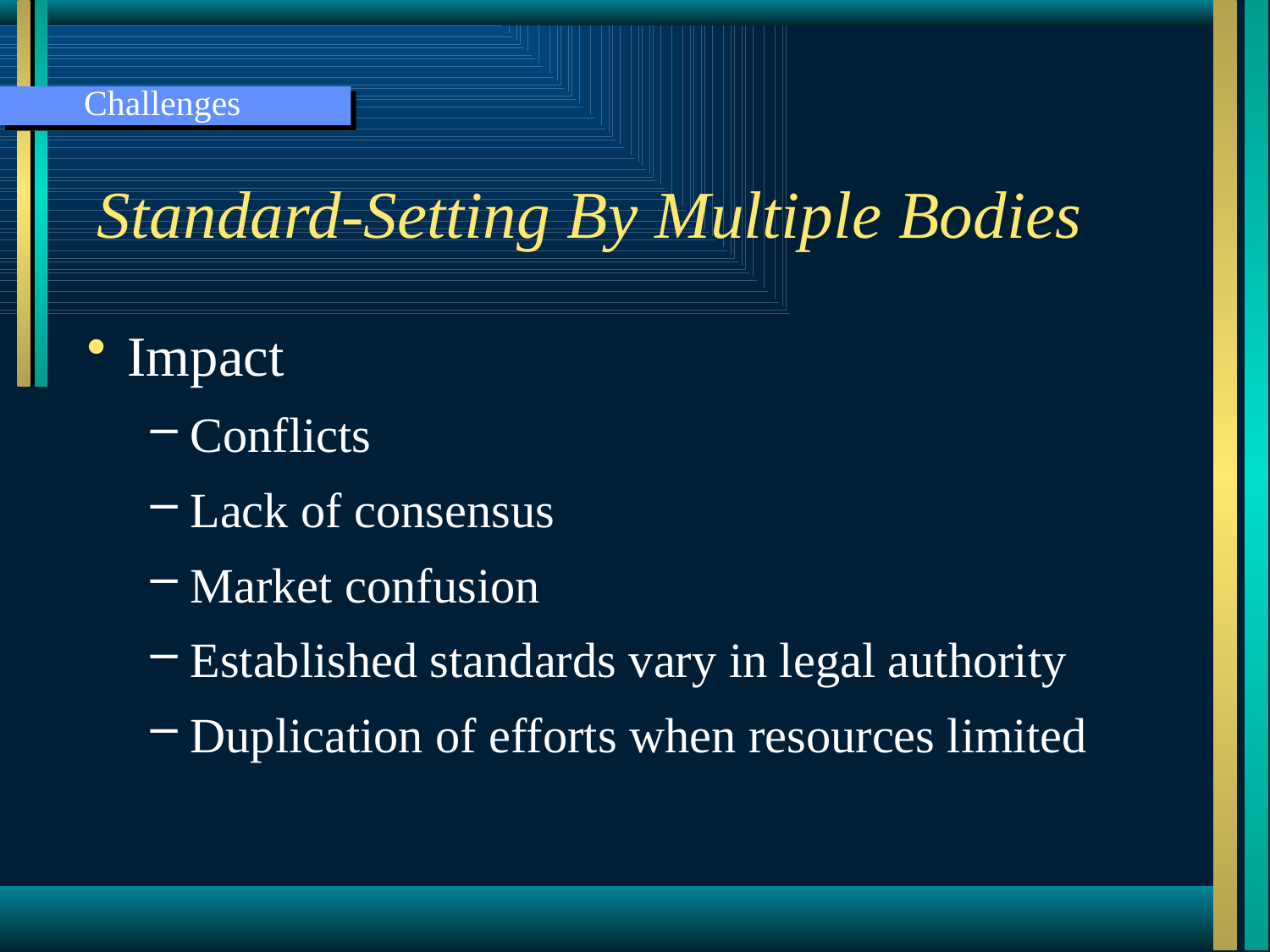

Challenges

Standard-Setting By Multiple Bodies
Impact
Conflicts
Lack of consensus
Market confusion
Established standards vary in legal authority
Duplication of efforts when resources limited